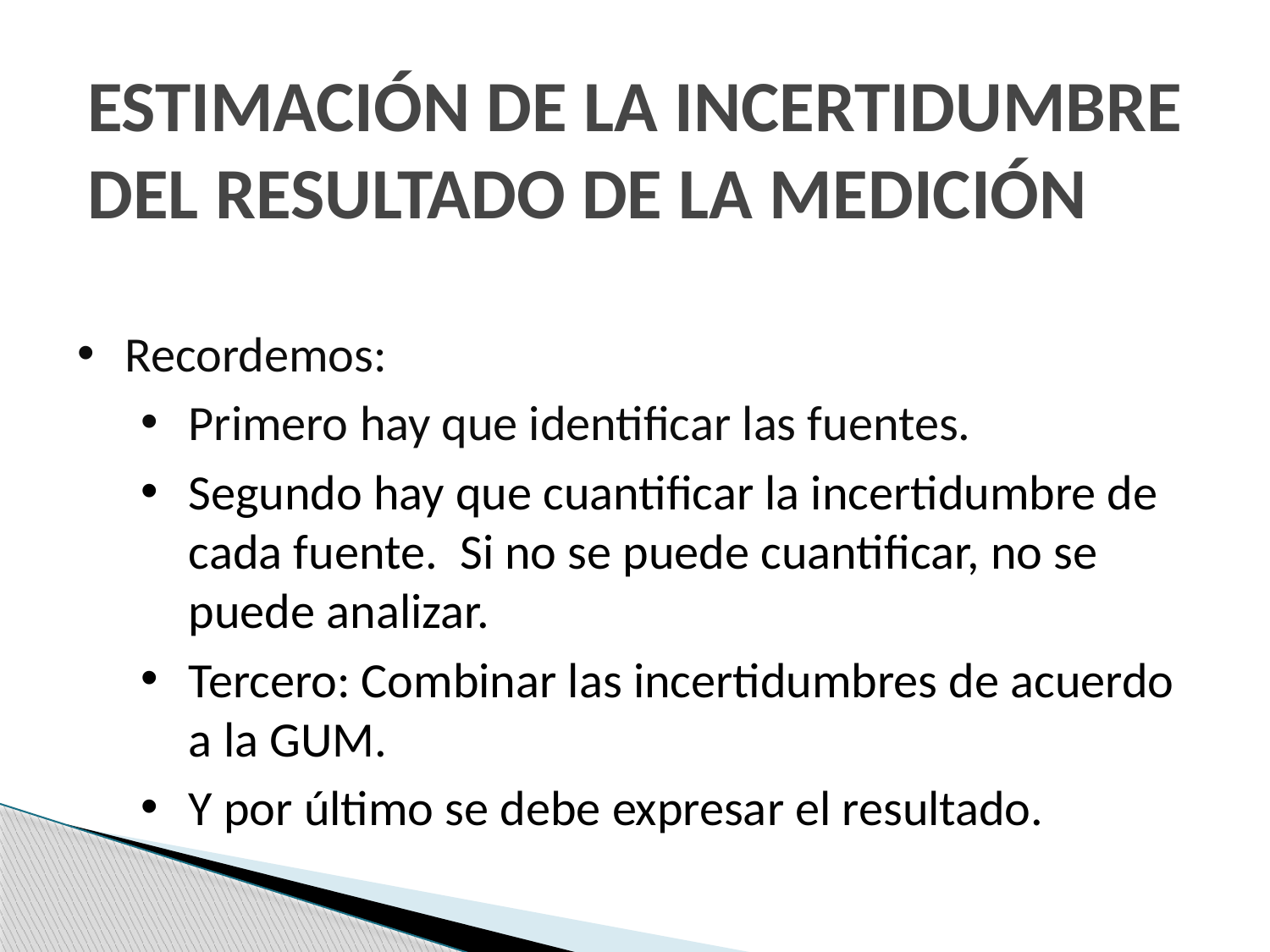

# ESTIMACIÓN DE LA INCERTIDUMBRE DEL RESULTADO DE LA MEDICIÓN
Recordemos:
Primero hay que identificar las fuentes.
Segundo hay que cuantificar la incertidumbre de cada fuente.  Si no se puede cuantificar, no se  puede analizar.
Tercero: Combinar las incertidumbres de acuerdo a la GUM.
Y por último se debe expresar el resultado.